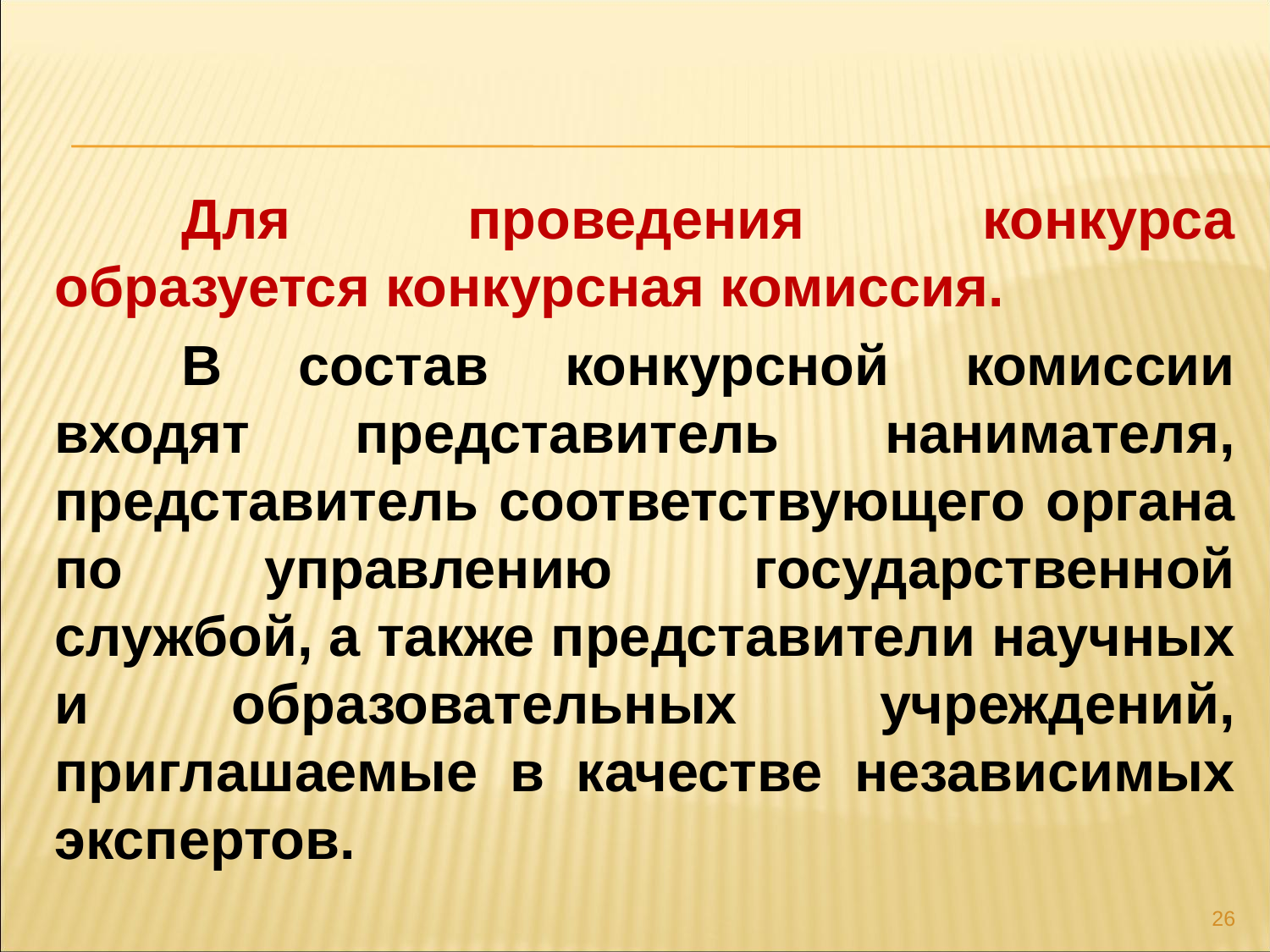

Для проведения конкурса образуется конкурсная комиссия.
	В состав конкурсной комиссии входят представитель нанимателя, представитель соответствующего органа по управлению государственной службой, а также представители научных и образовательных учреждений, приглашаемые в качестве независимых экспертов.
26